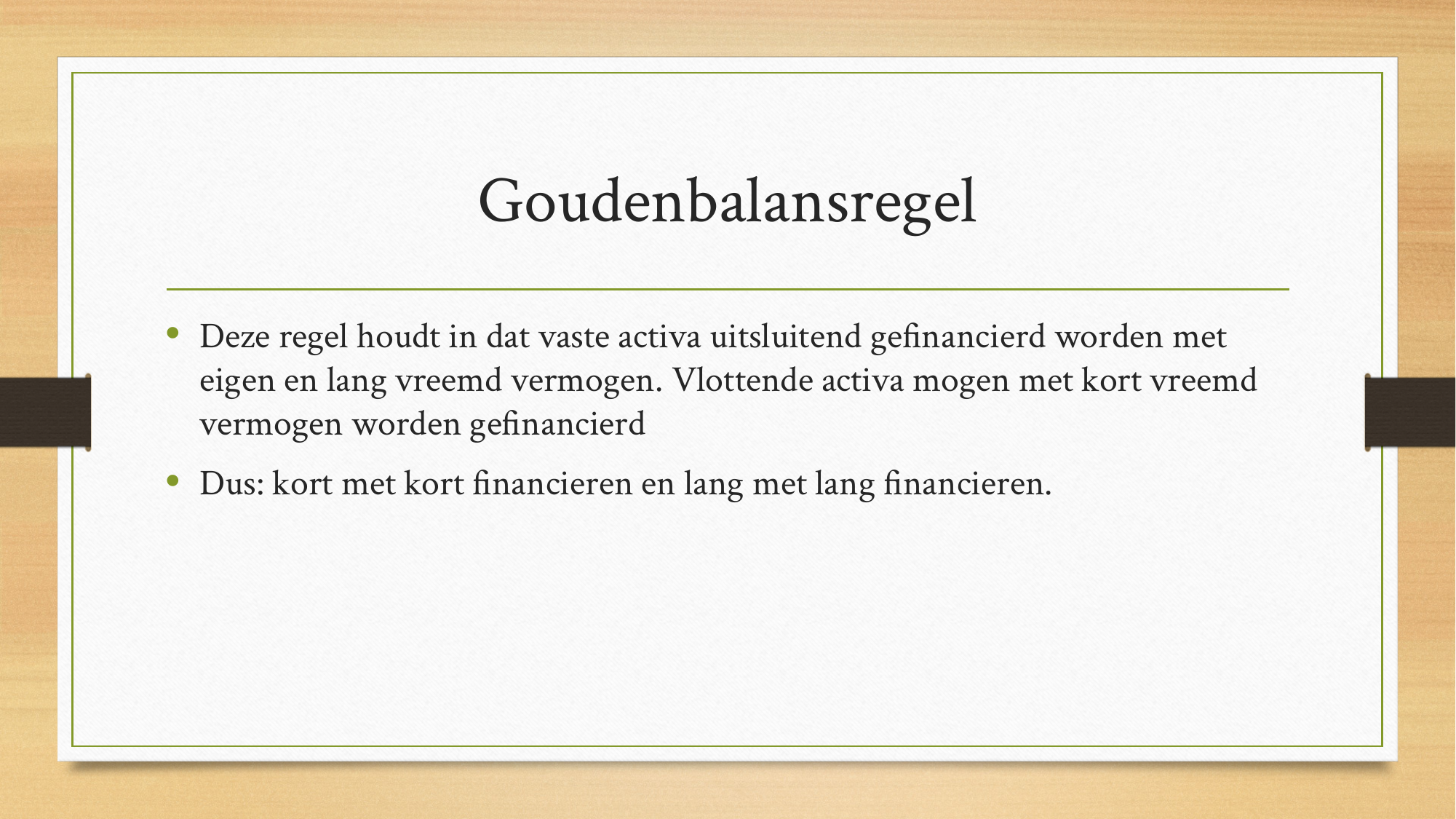

# Goudenbalansregel
Deze regel houdt in dat vaste activa uitsluitend gefinancierd worden met eigen en lang vreemd vermogen. Vlottende activa mogen met kort vreemd vermogen worden gefinancierd
Dus: kort met kort financieren en lang met lang financieren.